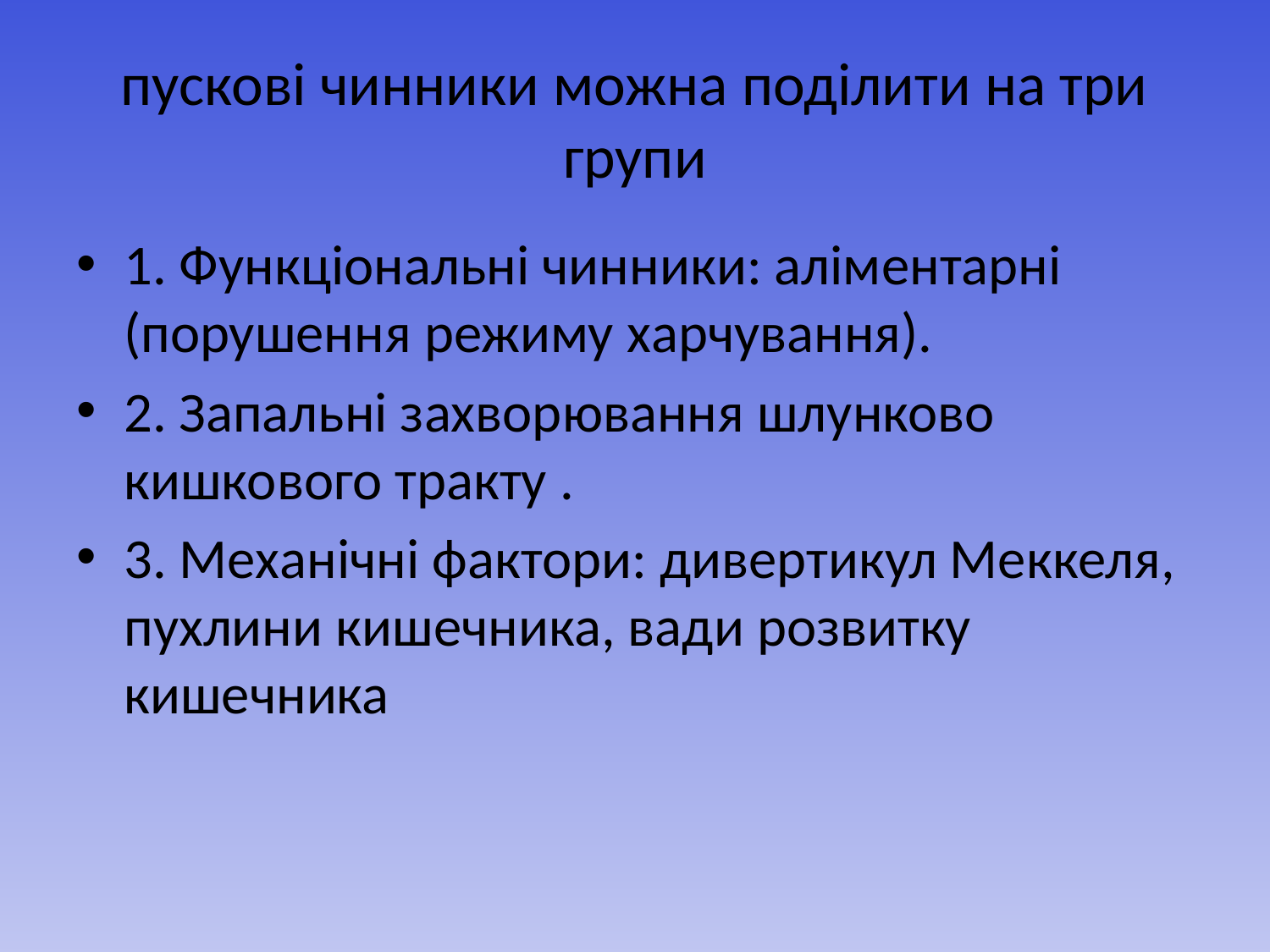

# пускові чинники можна поділити на три групи
1. Функціональні чинники: аліментарні (порушення режиму харчування).
2. Запальні захворювання шлунково кишкового тракту .
3. Механічні фактори: дивертикул Меккеля, пухлини кишечника, вади розвитку кишечника